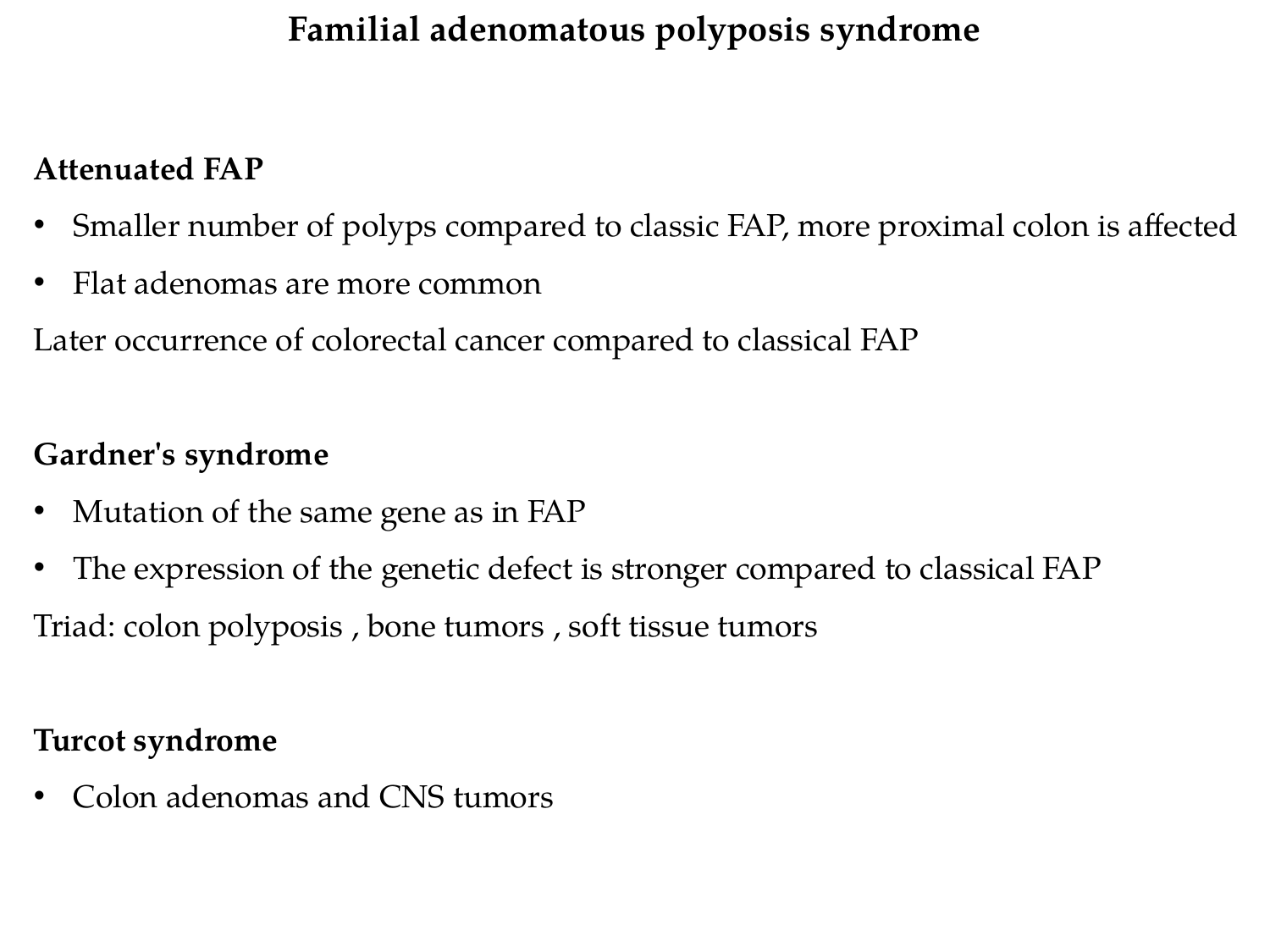

Familial adenomatous polyposis syndrome

Attenuated FAP
Smaller number of polyps compared to classic FAP, more proximal colon is affected
Flat adenomas are more common
Later occurrence of colorectal cancer compared to classical FAP

Gardner's syndrome
Mutation of the same gene as in FAP
The expression of the genetic defect is stronger compared to classical FAP
Triad: colon polyposis , bone tumors , soft tissue tumors

Turcot syndrome
Colon adenomas and CNS tumors